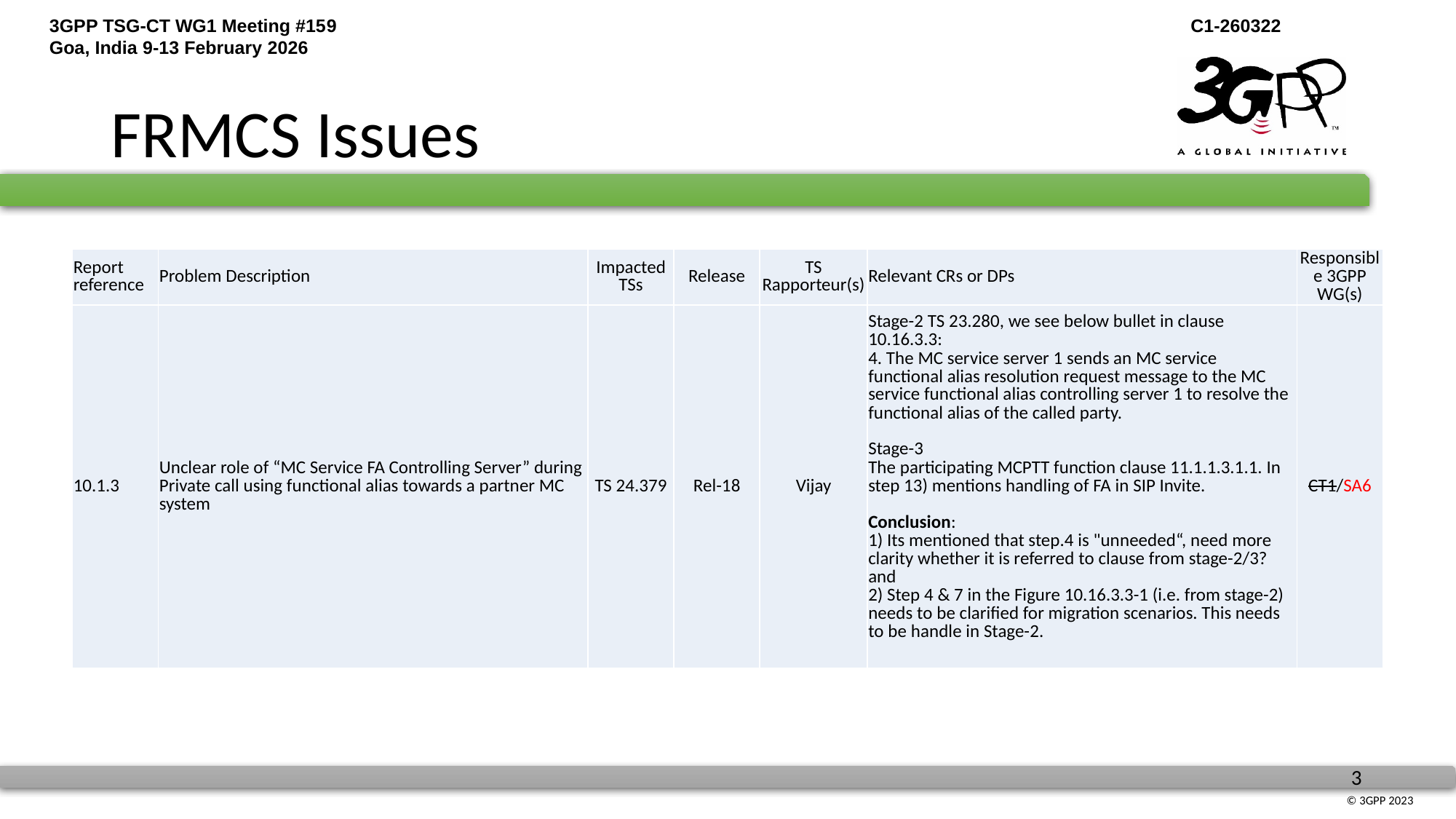

# FRMCS Issues
| Report reference | Problem Description | Impacted TSs | Release | TS Rapporteur(s) | Relevant CRs or DPs | Responsible 3GPP WG(s) |
| --- | --- | --- | --- | --- | --- | --- |
| 10.1.3 | Unclear role of “MC Service FA Controlling Server” during Private call using functional alias towards a partner MC system | TS 24.379 | Rel-18 | Vijay | Stage-2 TS 23.280, we see below bullet in clause 10.16.3.3: 4. The MC service server 1 sends an MC service functional alias resolution request message to the MC service functional alias controlling server 1 to resolve the functional alias of the called party. Stage-3 The participating MCPTT function clause 11.1.1.3.1.1. In step 13) mentions handling of FA in SIP Invite. Conclusion: 1) Its mentioned that step.4 is "unneeded“, need more clarity whether it is referred to clause from stage-2/3? and 2) Step 4 & 7 in the Figure 10.16.3.3-1 (i.e. from stage-2) needs to be clarified for migration scenarios. This needs to be handle in Stage-2. | CT1/SA6 |